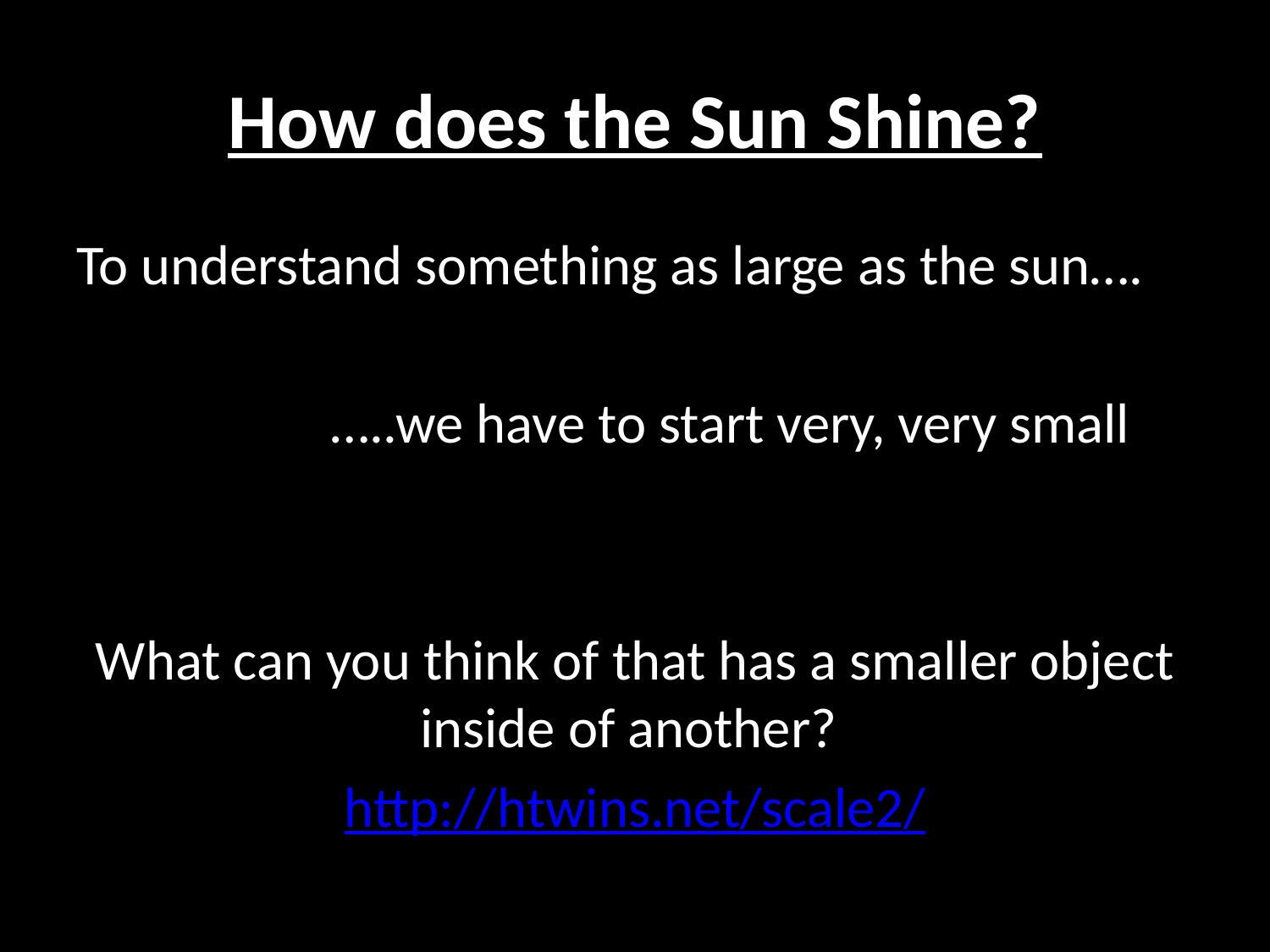

# How does the Sun Shine?
To understand something as large as the sun….

		…..we have to start very, very small

What can you think of that has a smaller object inside of another?
http://htwins.net/scale2/